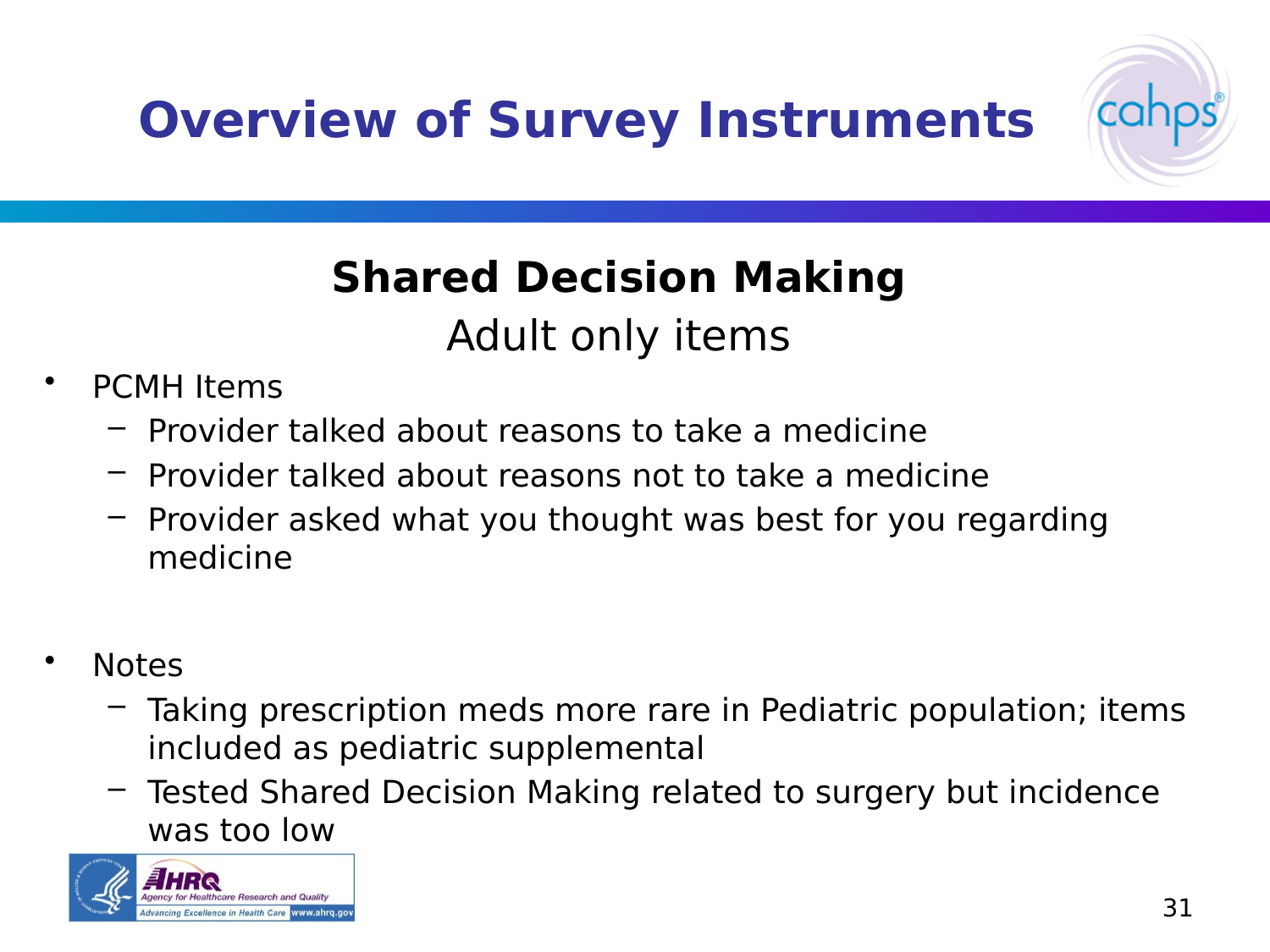

# Overview of Survey Instruments
Shared Decision Making
Adult only items
PCMH Items
Provider talked about reasons to take a medicine
Provider talked about reasons not to take a medicine
Provider asked what you thought was best for you regarding medicine

Notes
Taking prescription meds more rare in Pediatric population; items included as pediatric supplemental
Tested Shared Decision Making related to surgery but incidence was too low

31